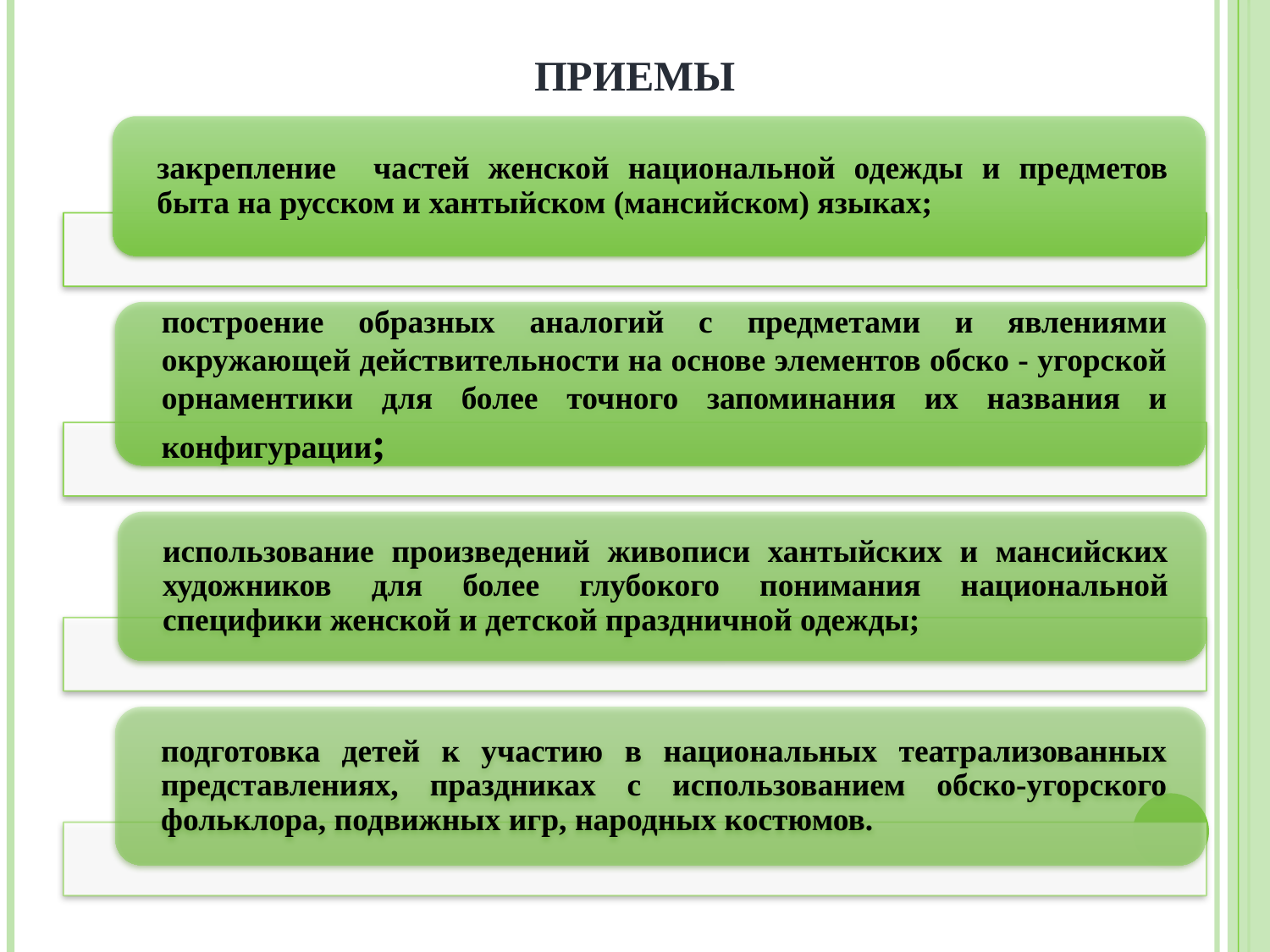

# Приемы
закрепление  частей женской национальной одежды и предметов быта на русском и хантыйском (мансийском) языках;
построение образных аналогий с предметами и явлениями окружающей действительности на основе элементов обско - угорской орнаментики для более точного запоминания их названия и конфигурации;
использование произведений живописи хантыйских и мансийских художников для более глубокого понимания национальной специфики женской и детской праздничной одежды;
подготовка детей к участию в национальных театрализованных представлениях, праздниках с использованием обско-угорского фольклора, подвижных игр, народных костюмов.